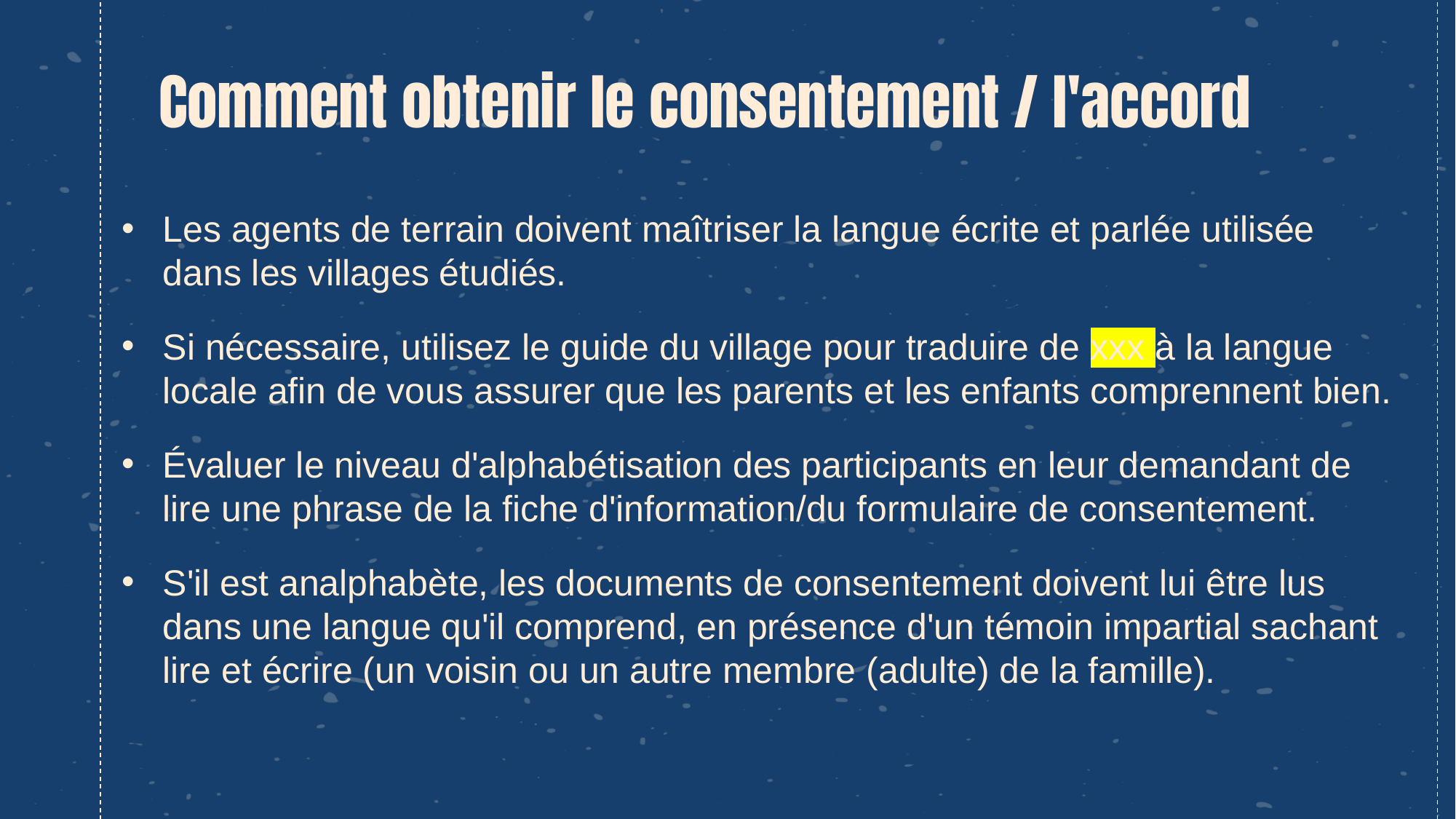

# Comment obtenir le consentement / l'accord
Les agents de terrain doivent maîtriser la langue écrite et parlée utilisée dans les villages étudiés.
Si nécessaire, utilisez le guide du village pour traduire de xxx à la langue locale afin de vous assurer que les parents et les enfants comprennent bien.
Évaluer le niveau d'alphabétisation des participants en leur demandant de lire une phrase de la fiche d'information/du formulaire de consentement.
S'il est analphabète, les documents de consentement doivent lui être lus dans une langue qu'il comprend, en présence d'un témoin impartial sachant lire et écrire (un voisin ou un autre membre (adulte) de la famille).